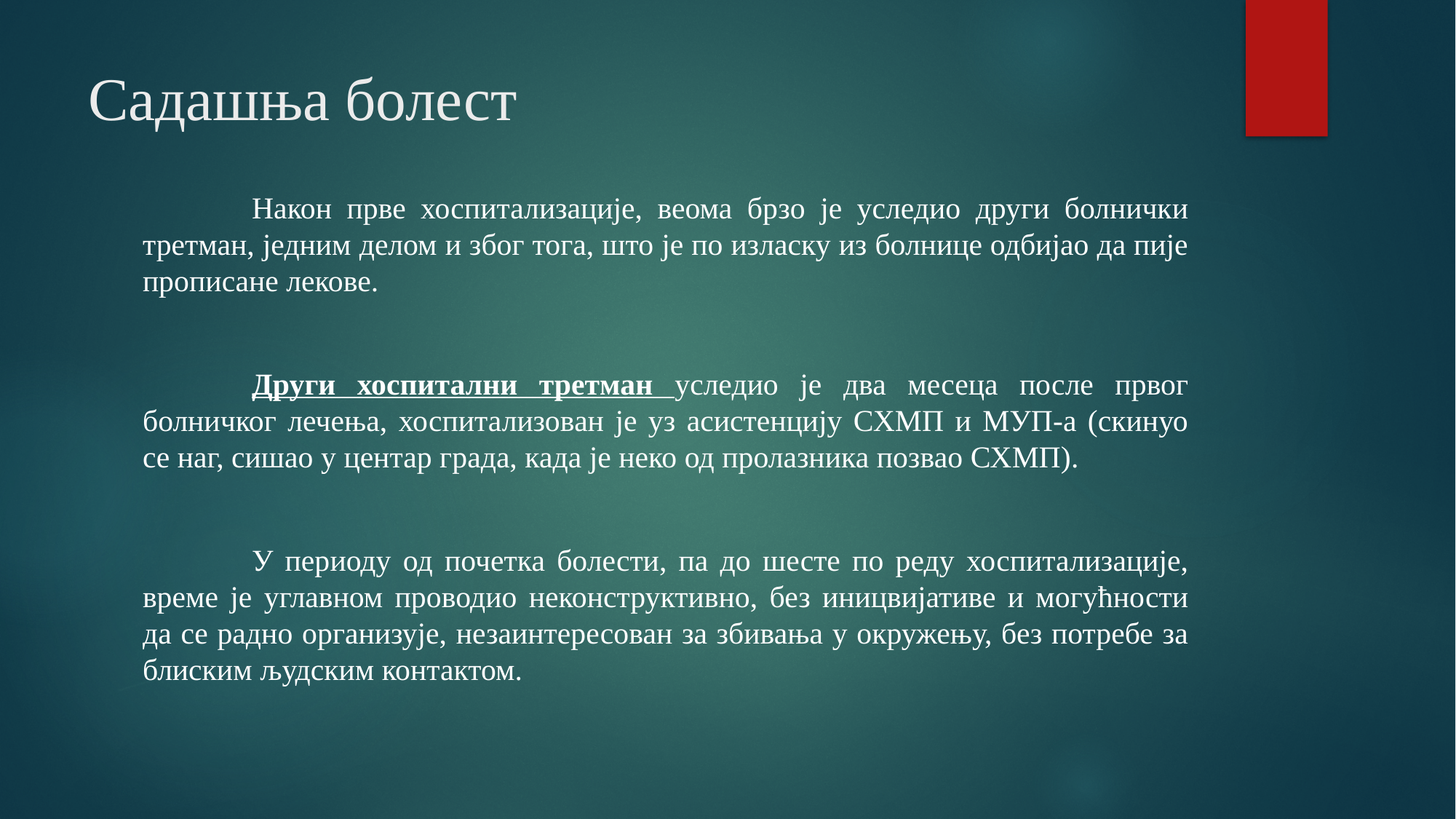

# Садашња болест
	Након прве хоспитализације, веома брзо је уследио други болнички третман, једним делом и због тога, што је по изласку из болнице одбијао да пије прописане лекове.

	Други хоспитални третман уследио је два месеца после првог болничког лечења, хоспитализован је уз асистенцију СХМП и МУП-а (скинуо се наг, сишао у центар града, када је неко од пролазника позвао СХМП).

	У периоду од почетка болести, па до шесте по реду хоспитализације, време је углавном проводио неконструктивно, без иницвијативе и могућности да се радно организује, незаинтересован за збивања у окружењу, без потребе за блиским људским контактом.